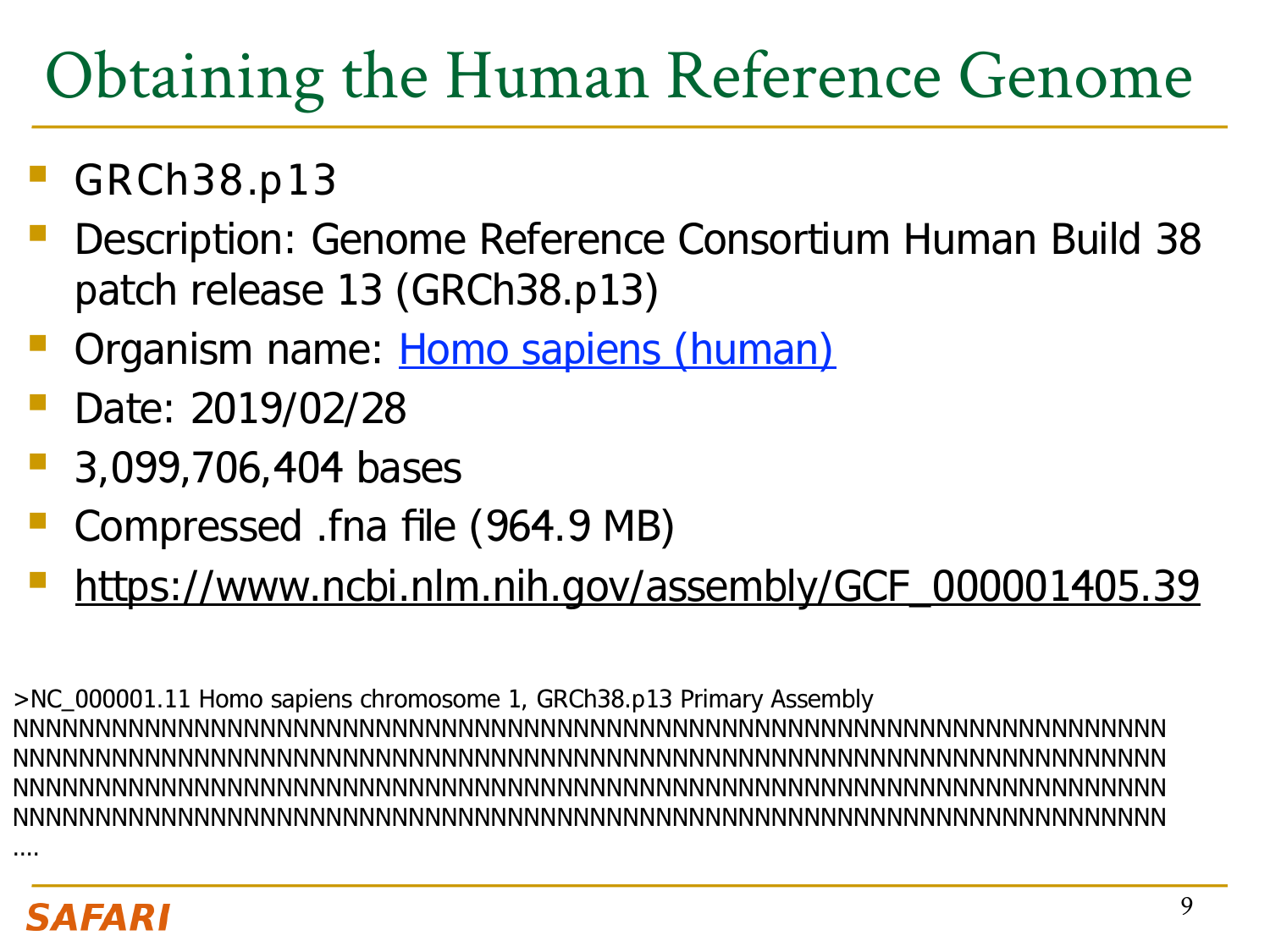

# Obtaining the Human Reference Genome
GRCh38.p13
Description: Genome Reference Consortium Human Build 38 patch release 13 (GRCh38.p13)
Organism name: Homo sapiens (human)
Date: 2019/02/28
3,099,706,404 bases
Compressed .fna file (964.9 MB)
https://www.ncbi.nlm.nih.gov/assembly/GCF_000001405.39

>NC_000001.11 Homo sapiens chromosome 1, GRCh38.p13 Primary Assembly NNNNNNNNNNNNNNNNNNNNNNNNNNNNNNNNNNNNNNNNNNNNNNNNNNNNNNNNNNNNNNNNNNNNNN
NNNNNNNNNNNNNNNNNNNNNNNNNNNNNNNNNNNNNNNNNNNNNNNNNNNNNNNNNNNNNNNNNNNNNN NNNNNNNNNNNNNNNNNNNNNNNNNNNNNNNNNNNNNNNNNNNNNNNNNNNNNNNNNNNNNNNNNNNNNN NNNNNNNNNNNNNNNNNNNNNNNNNNNNNNNNNNNNNNNNNNNNNNNNNNNNNNNNNNNNNNNNNNNNNN
….
9